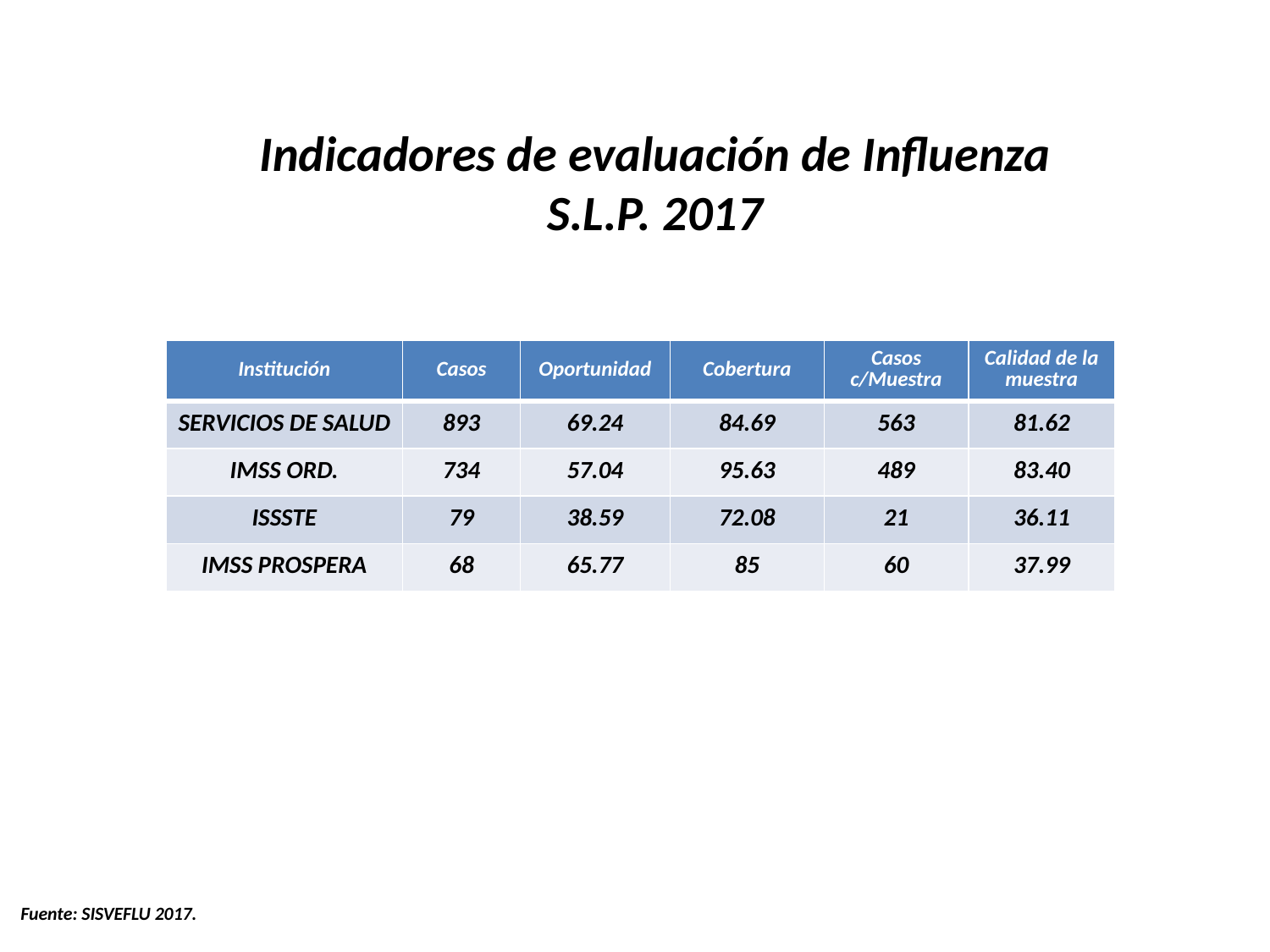

Indicadores de evaluación de Influenza
S.L.P. 2017
| Institución | Casos | Oportunidad | Cobertura | Casos c/Muestra | Calidad de la muestra |
| --- | --- | --- | --- | --- | --- |
| SERVICIOS DE SALUD | 893 | 69.24 | 84.69 | 563 | 81.62 |
| IMSS ORD. | 734 | 57.04 | 95.63 | 489 | 83.40 |
| ISSSTE | 79 | 38.59 | 72.08 | 21 | 36.11 |
| IMSS PROSPERA | 68 | 65.77 | 85 | 60 | 37.99 |
Fuente: SISVEFLU 2017.